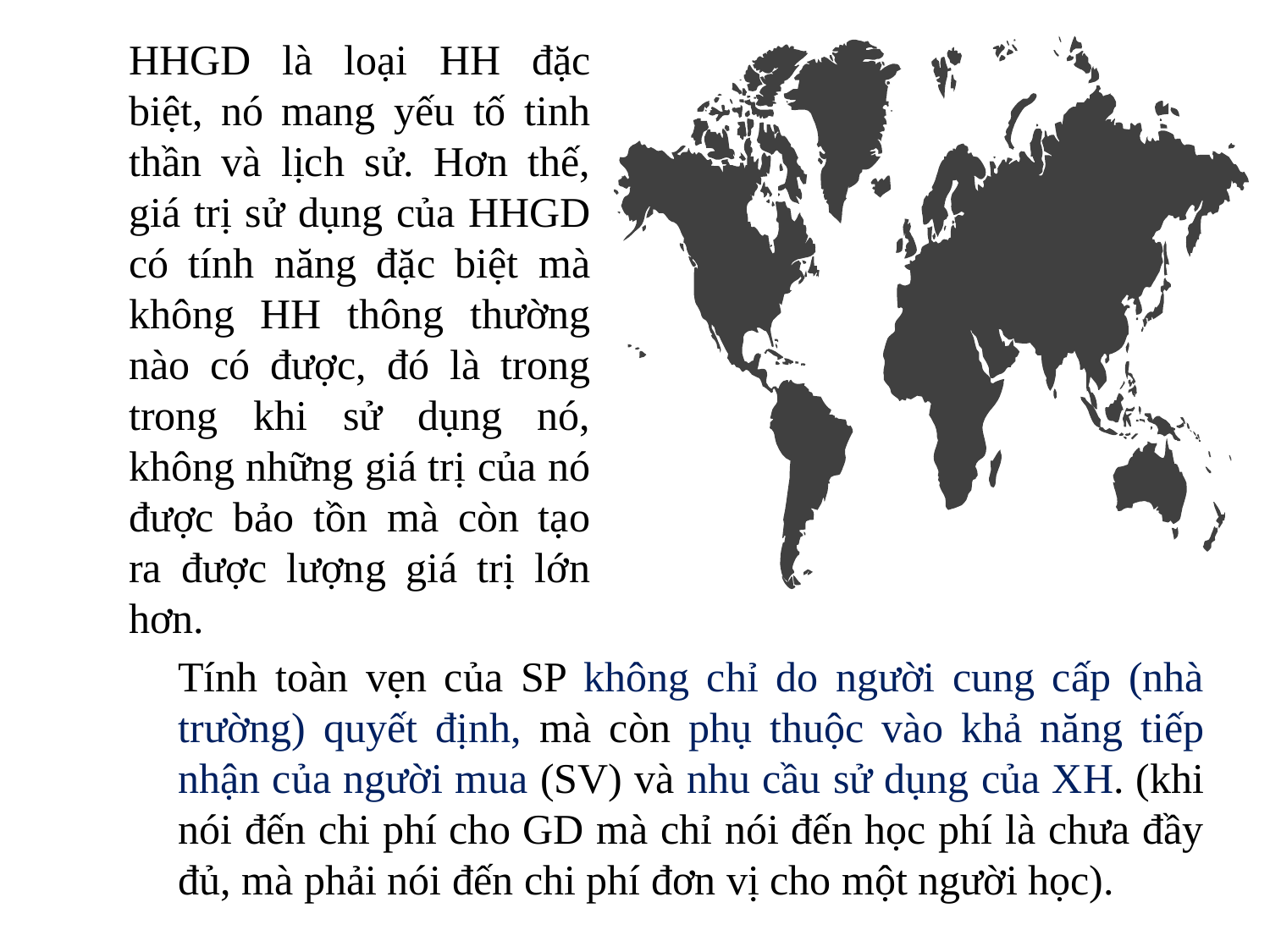

HHGD là loại HH đặc biệt, nó mang yếu tố tinh thần và lịch sử. Hơn thế, giá trị sử dụng của HHGD có tính năng đặc biệt mà không HH thông thường nào có được, đó là trong trong khi sử dụng nó, không những giá trị của nó được bảo tồn mà còn tạo ra được lượng giá trị lớn hơn.

Tính toàn vẹn của SP không chỉ do người cung cấp (nhà trường) quyết định, mà còn phụ thuộc vào khả năng tiếp nhận của người mua (SV) và nhu cầu sử dụng của XH. (khi nói đến chi phí cho GD mà chỉ nói đến học phí là chưa đầy đủ, mà phải nói đến chi phí đơn vị cho một người học).